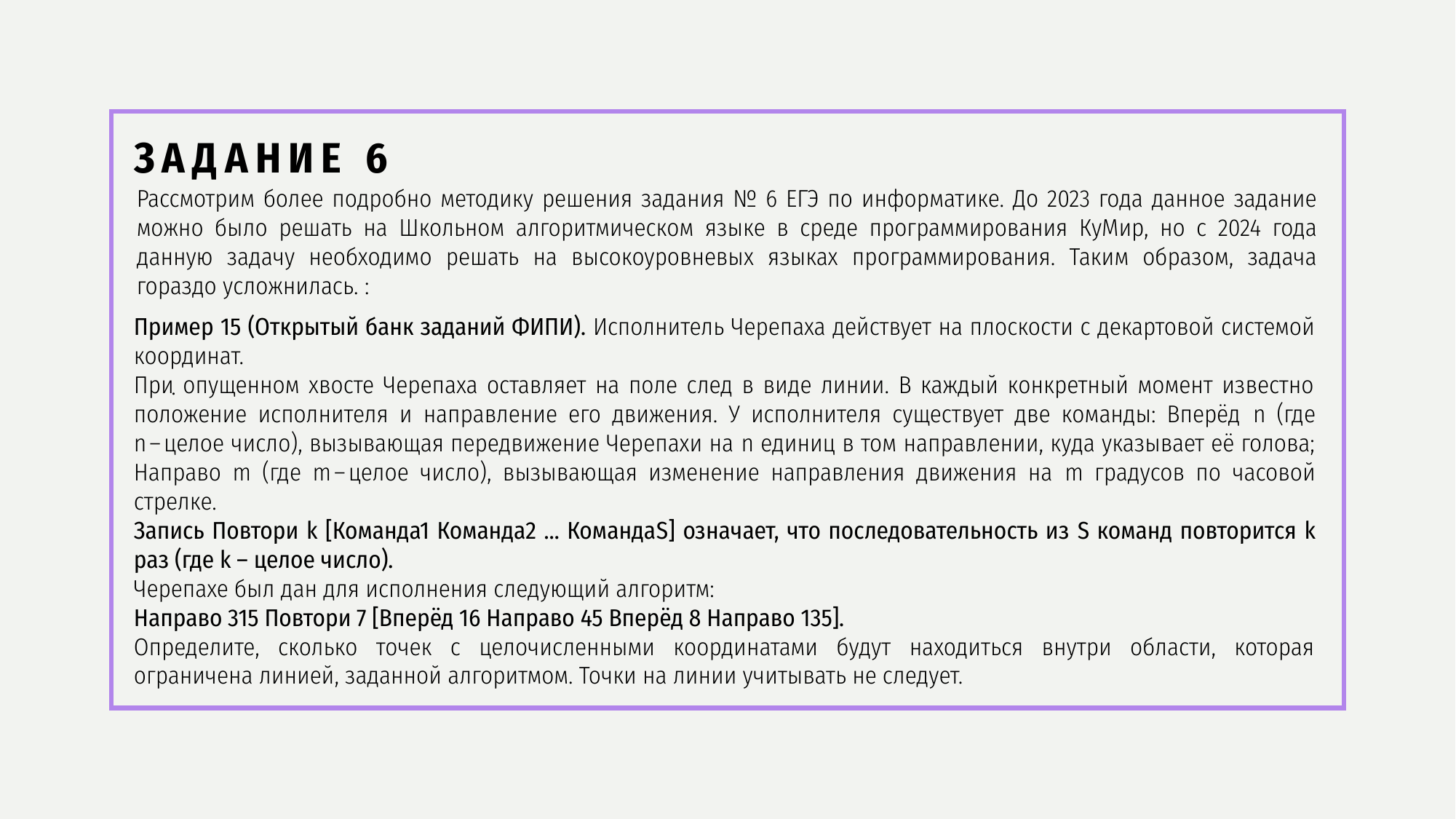

# Задание 6
Рассмотрим более подробно методику решения задания № 6 ЕГЭ по информатике. До 2023 года данное задание можно было решать на Школьном алгоритмическом языке в среде программирования КуМир, но с 2024 года данную задачу необходимо решать на высокоуровневых языках программирования. Таким образом, задача гораздо усложнилась. :
Пример 15 (Открытый банк заданий ФИПИ). Исполнитель Черепаха действует на плоскости с декартовой системой координат.
При опущенном хвосте Черепаха оставляет на поле след в виде линии. В каждый конкретный момент известно положение исполнителя и направление его движения. У исполнителя существует две команды: Вперёд n (где n – целое число), вызывающая передвижение Черепахи на n единиц в том направлении, куда указывает её голова; Направо m (где m – целое число), вызывающая изменение направления движения на m градусов по часовой стрелке.
Запись Повтори k [Команда1 Команда2 … КомандаS] означает, что последовательность из S команд повторится k раз (где k – целое число).
Черепахе был дан для исполнения следующий алгоритм:
Направо 315 Повтори 7 [Вперёд 16 Направо 45 Вперёд 8 Направо 135].
Определите, сколько точек с целочисленными координатами будут находиться внутри области, которая ограничена линией, заданной алгоритмом. Точки на линии учитывать не следует.
.